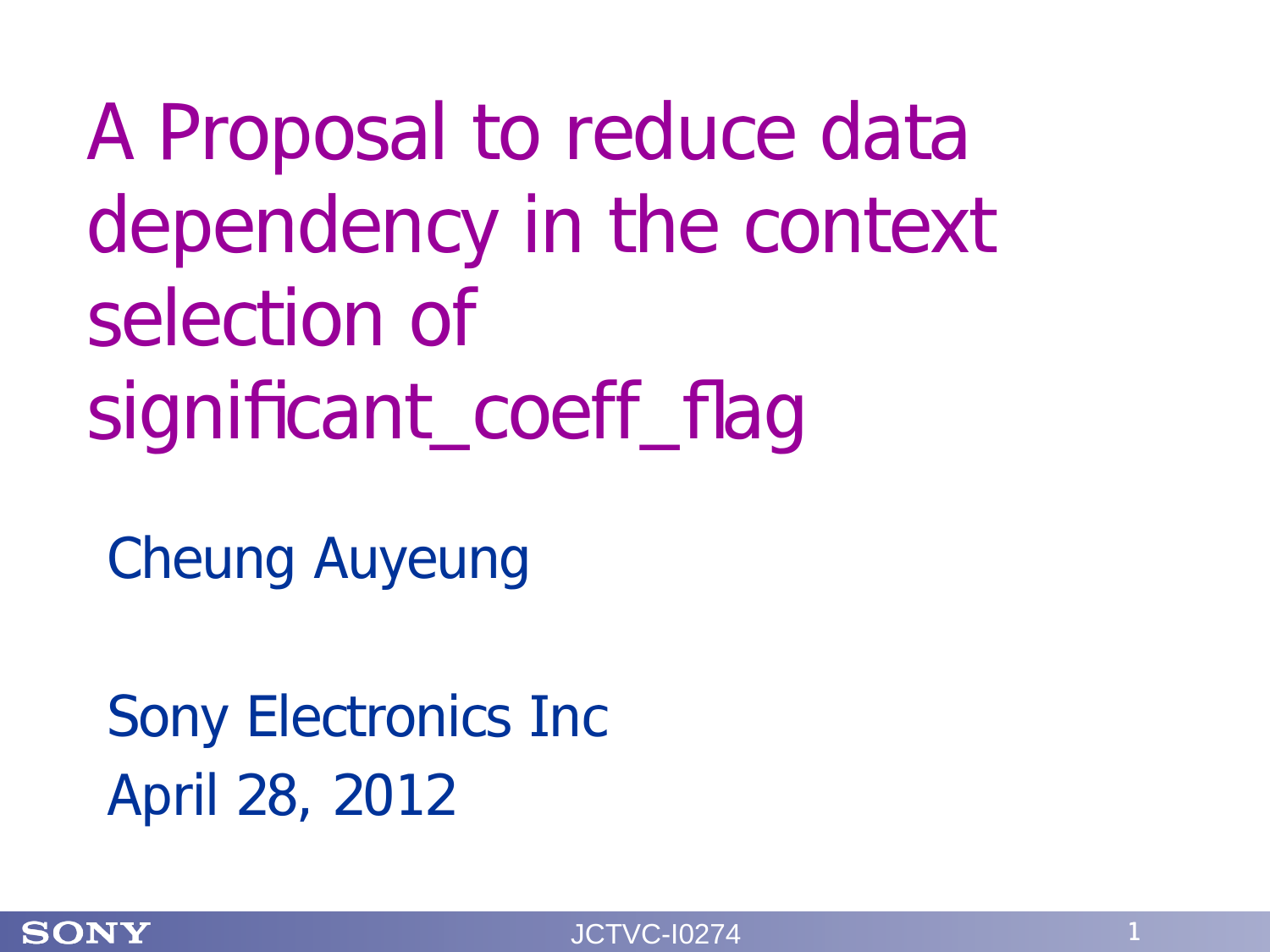

A Proposal to reduce data dependency in the context selection of significant_coeff_flag
Cheung Auyeung

Sony Electronics Inc
April 28, 2012

JCTVC-I0274
1
1